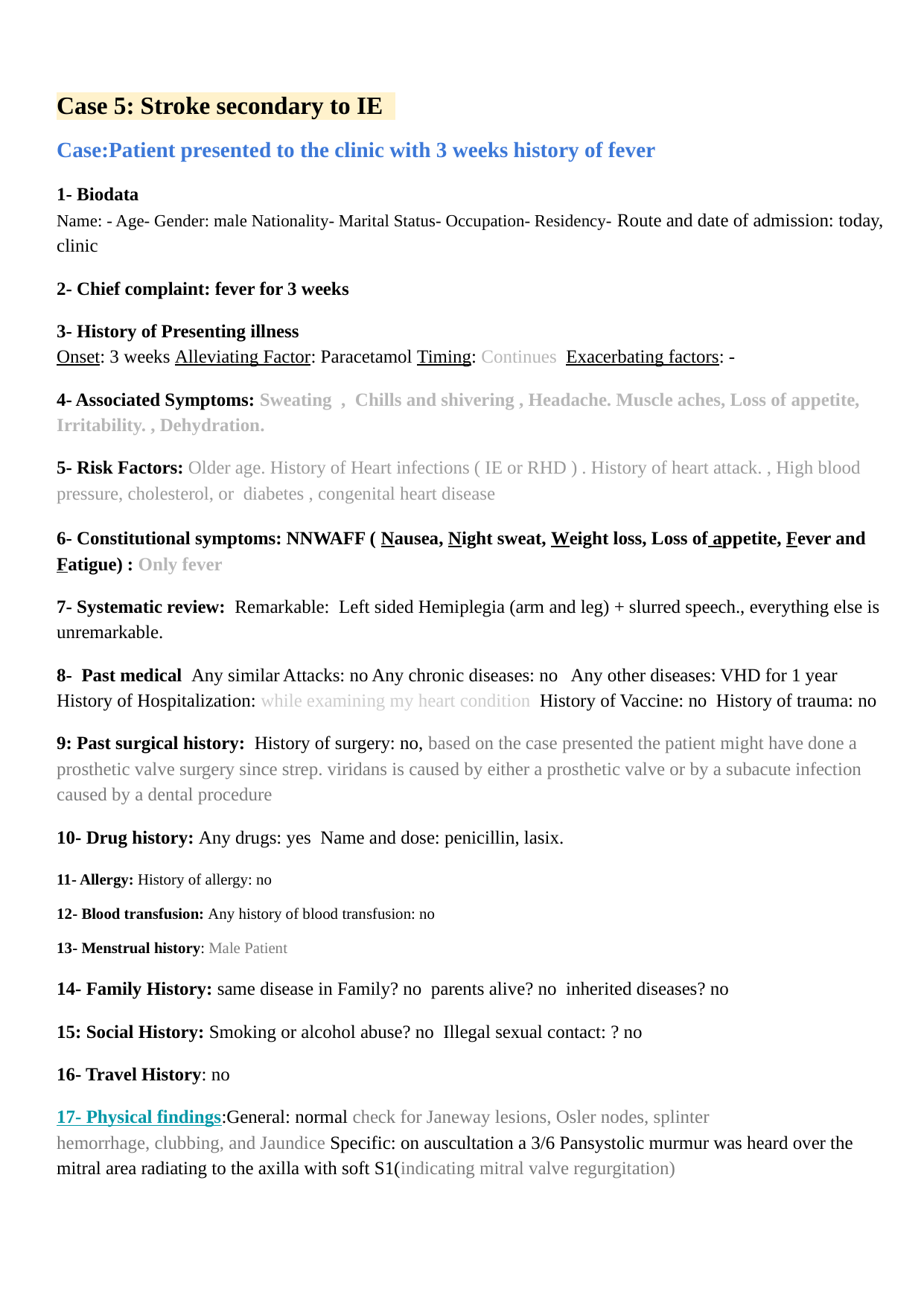

Case 5: Stroke secondary to IE

Case:Patient presented to the clinic with 3 weeks history of fever
sad you found it good job NERD
1- Biodata
Name: - Age- Gender: male Nationality- Marital Status- Occupation- Residency- Route and date of admission: today, clinic
sad you found it good job NERD
2- Chief complaint: fever for 3 weeks
sad you found it good job NERD
3- History of Presenting illness
Onset: 3 weeks Alleviating Factor: Paracetamol Timing: Continues  Exacerbating factors: -
sad you found it good job NERD
4- Associated Symptoms: Sweating  ,  Chills and shivering , Headache. Muscle aches, Loss of appetite, Irritability. , Dehydration.
sad you found it good job NERD
5- Risk Factors: Older age. History of Heart infections ( IE or RHD ) . History of heart attack. , High blood pressure, cholesterol, or  diabetes , congenital heart disease

6- Constitutional symptoms: NNWAFF ( Nausea, Night sweat, Weight loss, Loss of appetite, Fever and Fatigue) : Only fever
sad you found it good job NERD
7- Systematic review:  Remarkable:  Left sided Hemiplegia (arm and leg) + slurred speech., everything else is unremarkable.
sad you found it good job NERD
8-  Past medical  Any similar Attacks: no Any chronic diseases: no   Any other diseases: VHD for 1 year History of Hospitalization: while examining my heart condition  History of Vaccine: no  History of trauma: no
sad
9: Past surgical history:  History of surgery: no, based on the case presented the patient might have done a prosthetic valve surgery since strep. viridans is caused by either a prosthetic valve or by a subacute infection caused by a dental procedure
sad
10- Drug history: Any drugs: yes  Name and dose: penicillin, lasix.

11- Allergy: History of allergy: no
sad
12- Blood transfusion: Any history of blood transfusion: no
sad
13- Menstrual history: Male Patient
sad
14- Family History: same disease in Family? no  parents alive? no  inherited diseases? no
sad
15: Social History: Smoking or alcohol abuse? no  Illegal sexual contact: ? no
sad
16- Travel History: no
sadsad
17- Physical findings:General: normal check for Janeway lesions, Osler nodes, splinter
hemorrhage, clubbing, and Jaundice Specific: on auscultation a 3/6 Pansystolic murmur was heard over the mitral area radiating to the axilla with soft S1(indicating mitral valve regurgitation)
sad